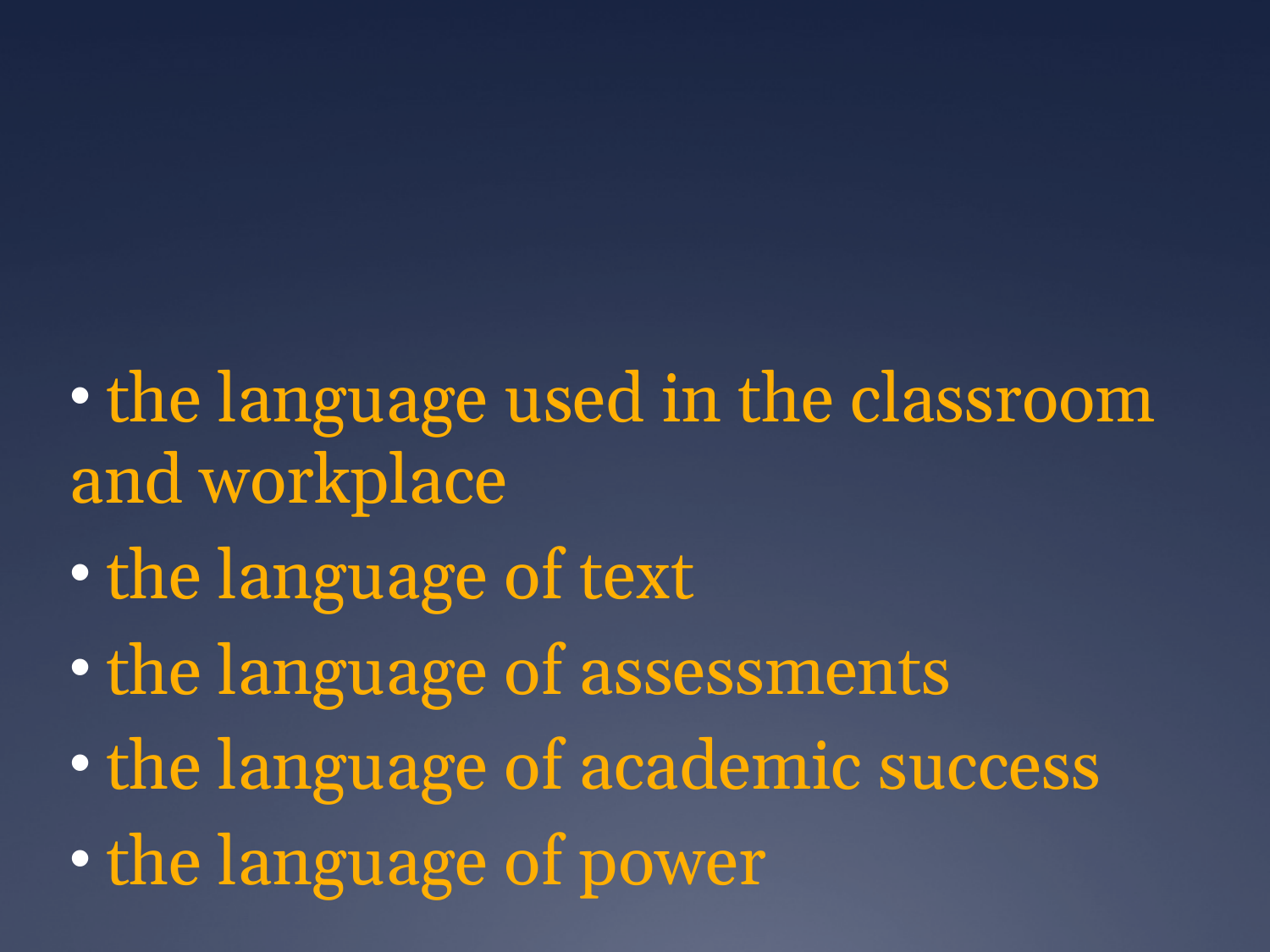

# Academic Language is:

 the language used in the classroom and workplace
 the language of text
 the language of assessments
 the language of academic success
 the language of power